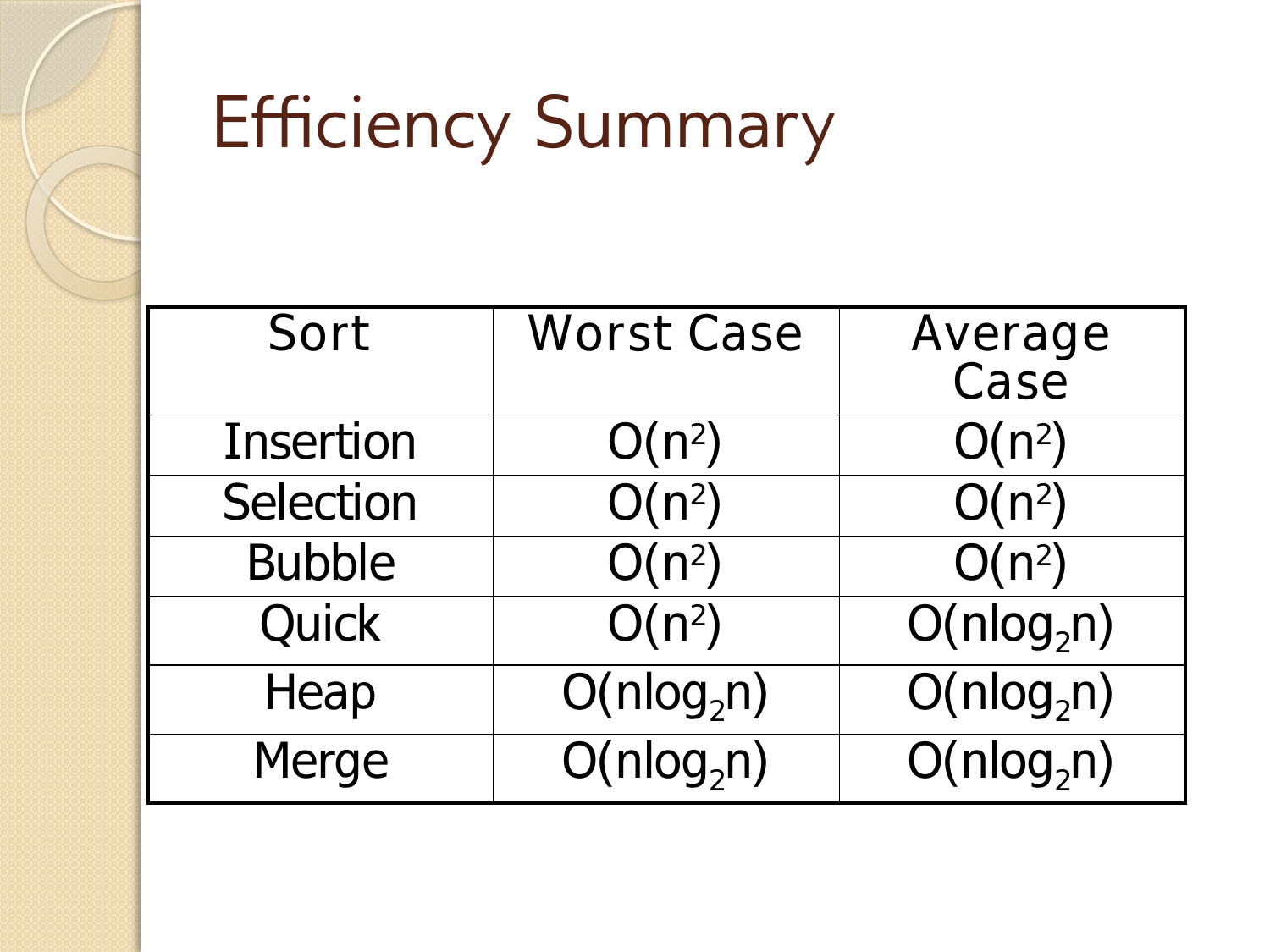

# Efficiency Summary
| Sort | Worst Case | Average Case |
| --- | --- | --- |
| Insertion | O(n2) | O(n2) |
| Selection | O(n2) | O(n2) |
| Bubble | O(n2) | O(n2) |
| Quick | O(n2) | O(nlog2n) |
| Heap | O(nlog2n) | O(nlog2n) |
| Merge | O(nlog2n) | O(nlog2n) |